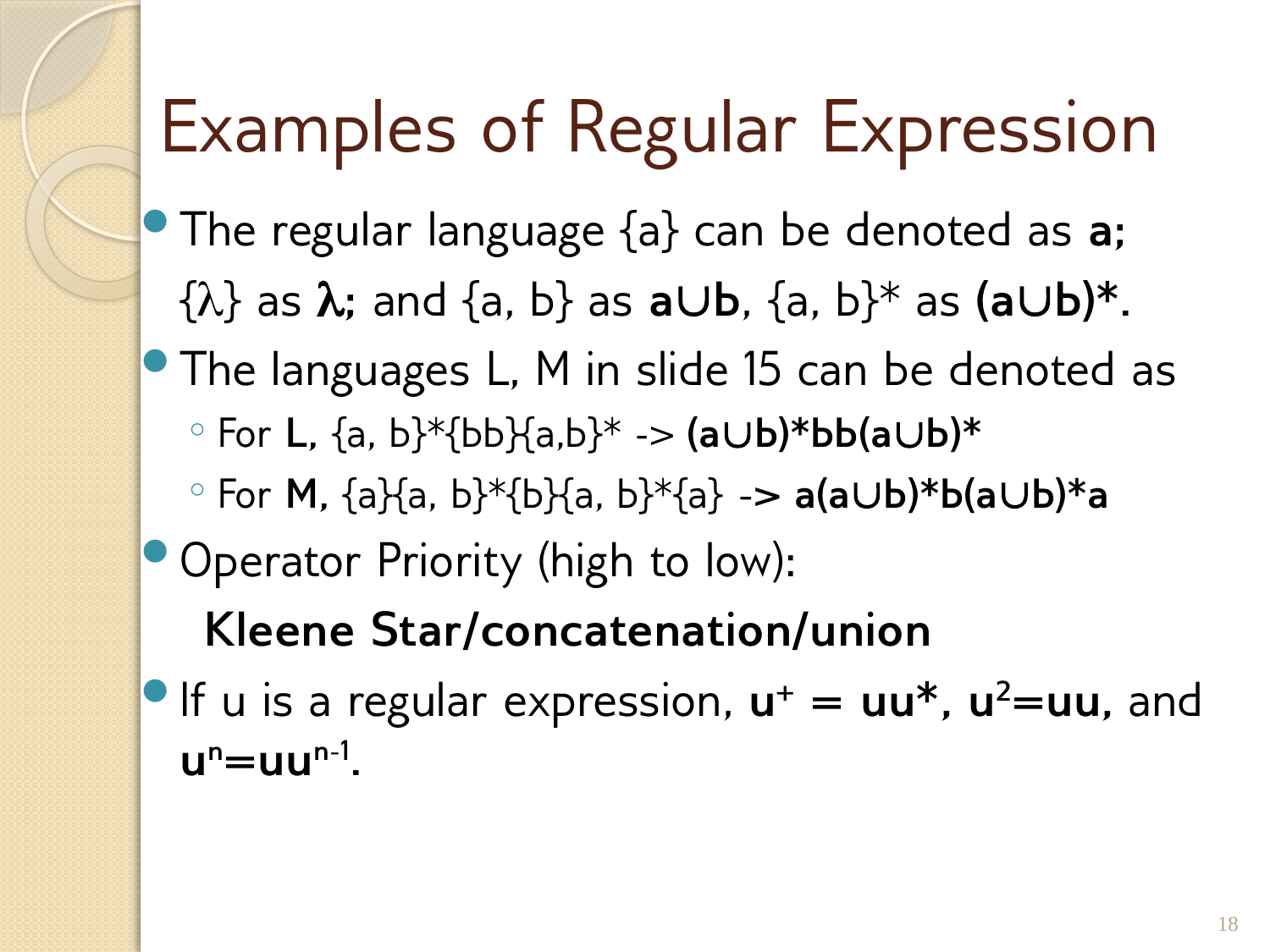

# Examples of Regular Expression
The regular language {a} can be denoted as a;
	{λ} as λ; and {a, b} as a∪b, {a, b}* as (a∪b)*.
The languages L, M in slide 15 can be denoted as
For L, {a, b}*{bb}{a,b}* -> (a∪b)*bb(a∪b)*
For M, {a}{a, b}*{b}{a, b}*{a} -> a(a∪b)*b(a∪b)*a
Operator Priority (high to low):
    Kleene Star/concatenation/union
If u is a regular expression, u+ = uu*, u2=uu, and un=uun-1.
18